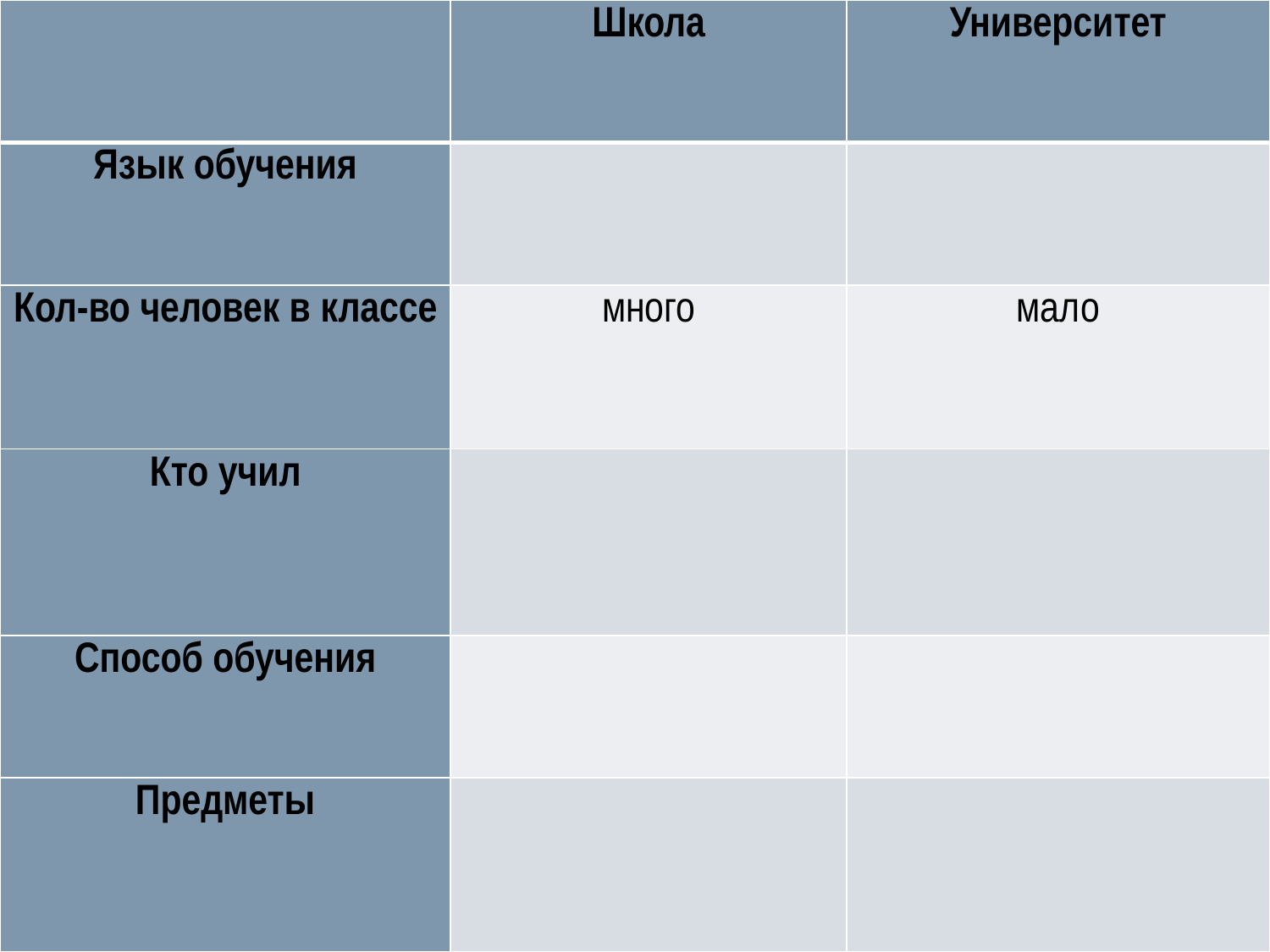

|  | Школа | Университет |
| --- | --- | --- |
| Язык обучения |  |  |
| Кол-во человек в классе | много | мало |
| Кто учил |  |  |
| Способ обучения |  |  |
| Предметы |  |  |